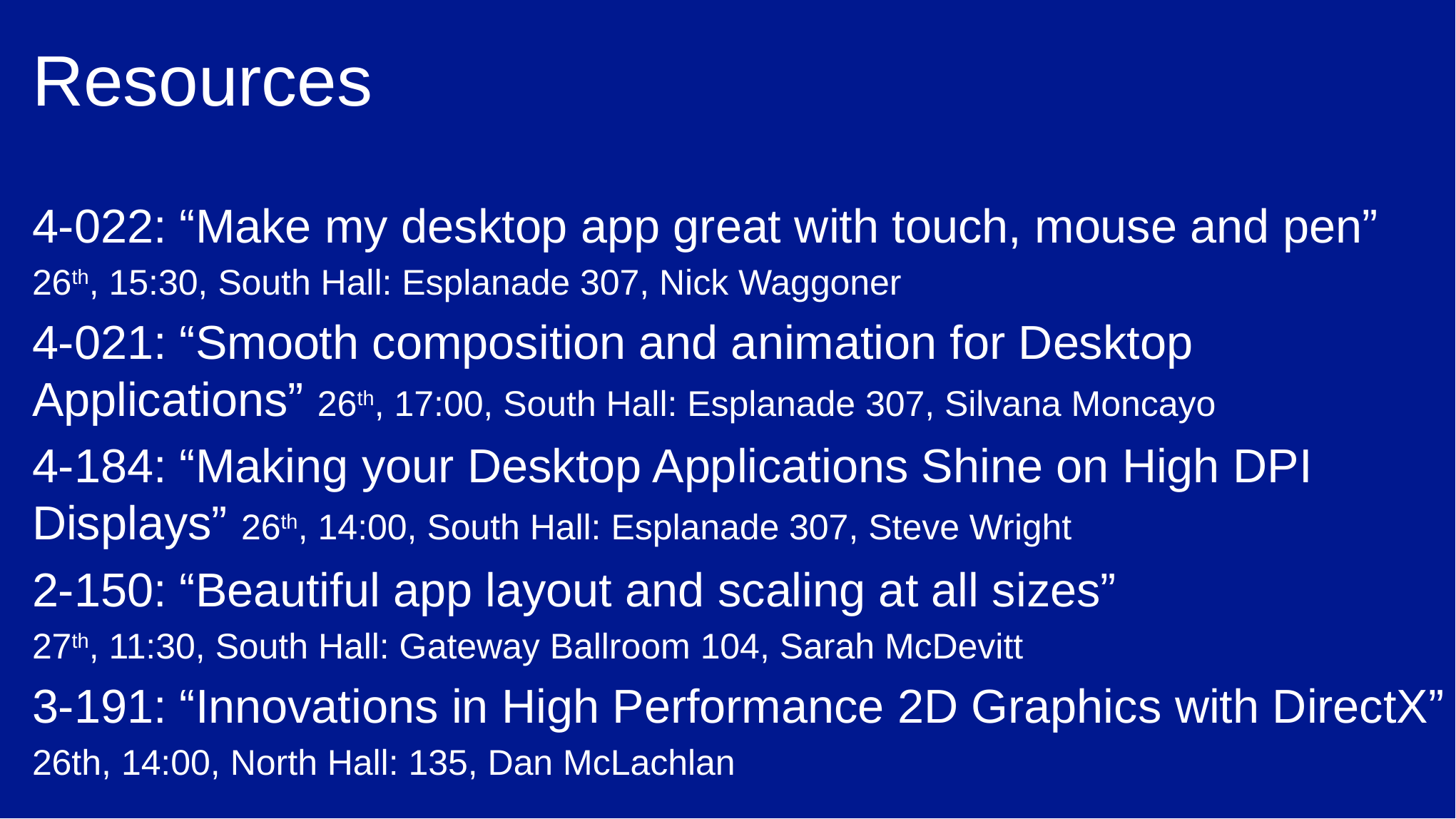

# Resources
4-022: “Make my desktop app great with touch, mouse and pen”
26th, 15:30, South Hall: Esplanade 307, Nick Waggoner
4-021: “Smooth composition and animation for Desktop Applications” 26th, 17:00, South Hall: Esplanade 307, Silvana Moncayo
4-184: “Making your Desktop Applications Shine on High DPI Displays” 26th, 14:00, South Hall: Esplanade 307, Steve Wright
2-150: “Beautiful app layout and scaling at all sizes”
27th, 11:30, South Hall: Gateway Ballroom 104, Sarah McDevitt
3-191: “Innovations in High Performance 2D Graphics with DirectX”
26th, 14:00, North Hall: 135, Dan McLachlan